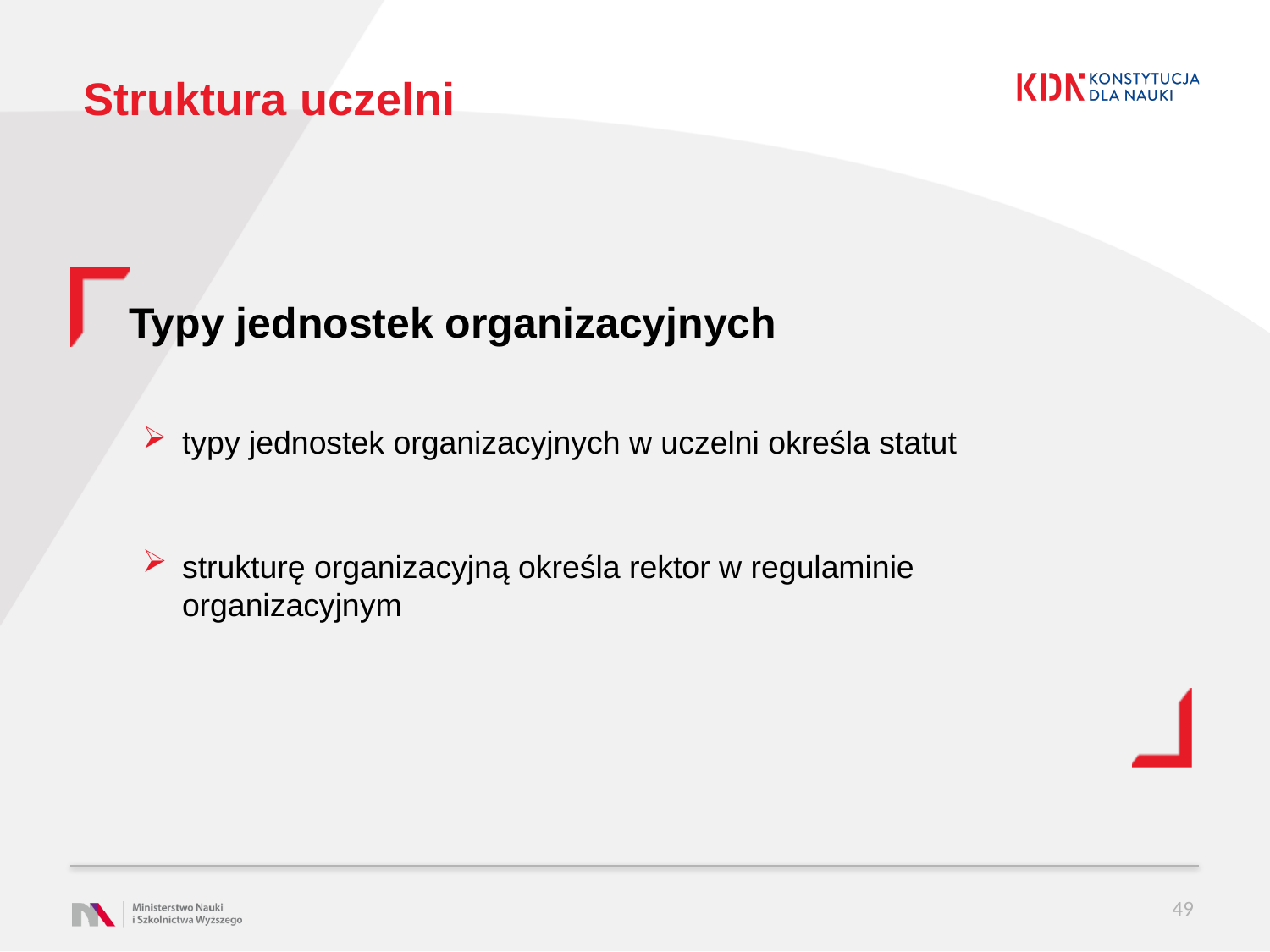

# Struktura uczelni
Typy jednostek organizacyjnych

typy jednostek organizacyjnych w uczelni określa statut

strukturę organizacyjną określa rektor w regulaminie organizacyjnym

49